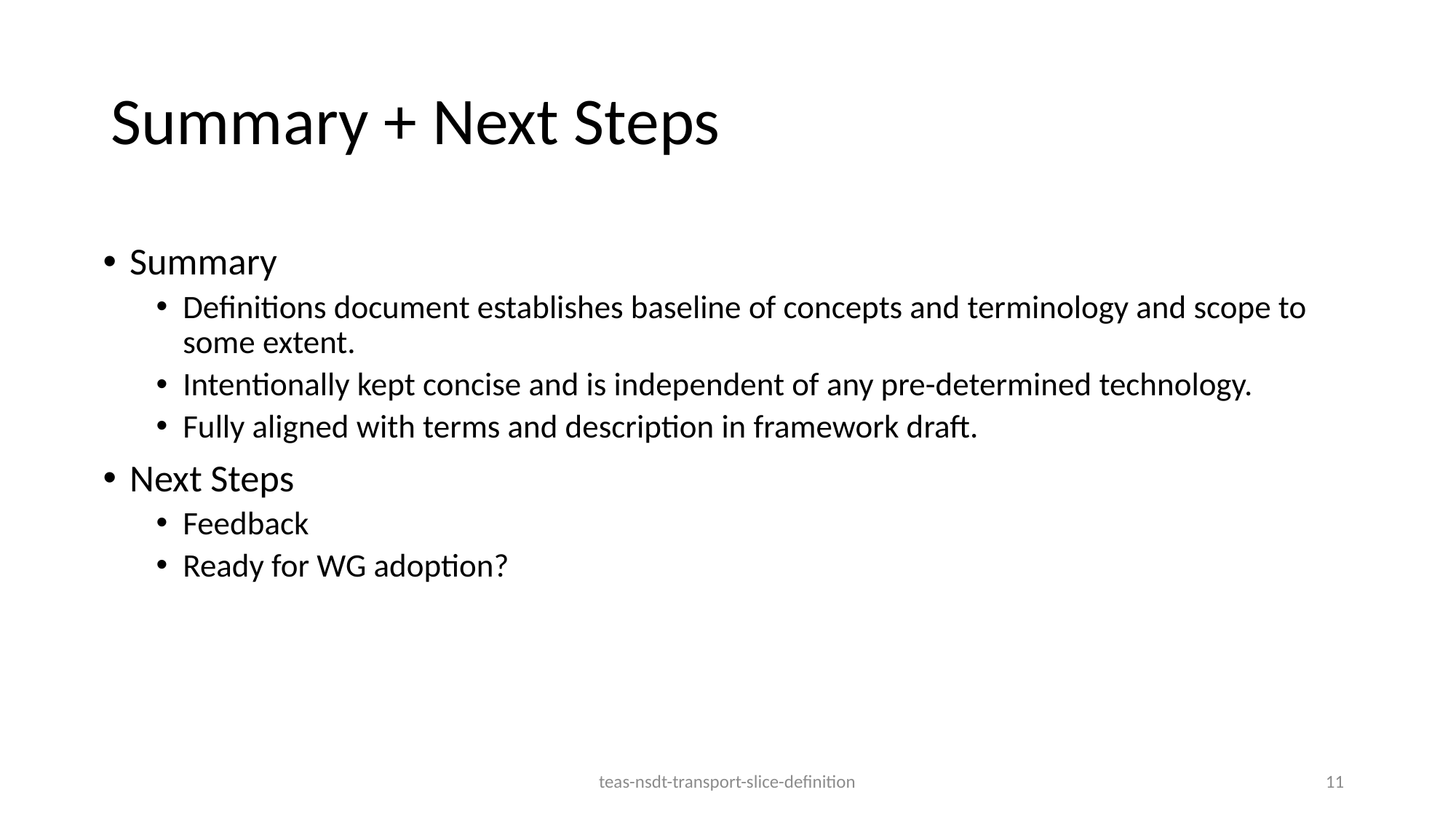

# Summary + Next Steps
Summary
Definitions document establishes baseline of concepts and terminology and scope to some extent.
Intentionally kept concise and is independent of any pre-determined technology.
Fully aligned with terms and description in framework draft.
Next Steps
Feedback
Ready for WG adoption?

teas-nsdt-transport-slice-definition
11